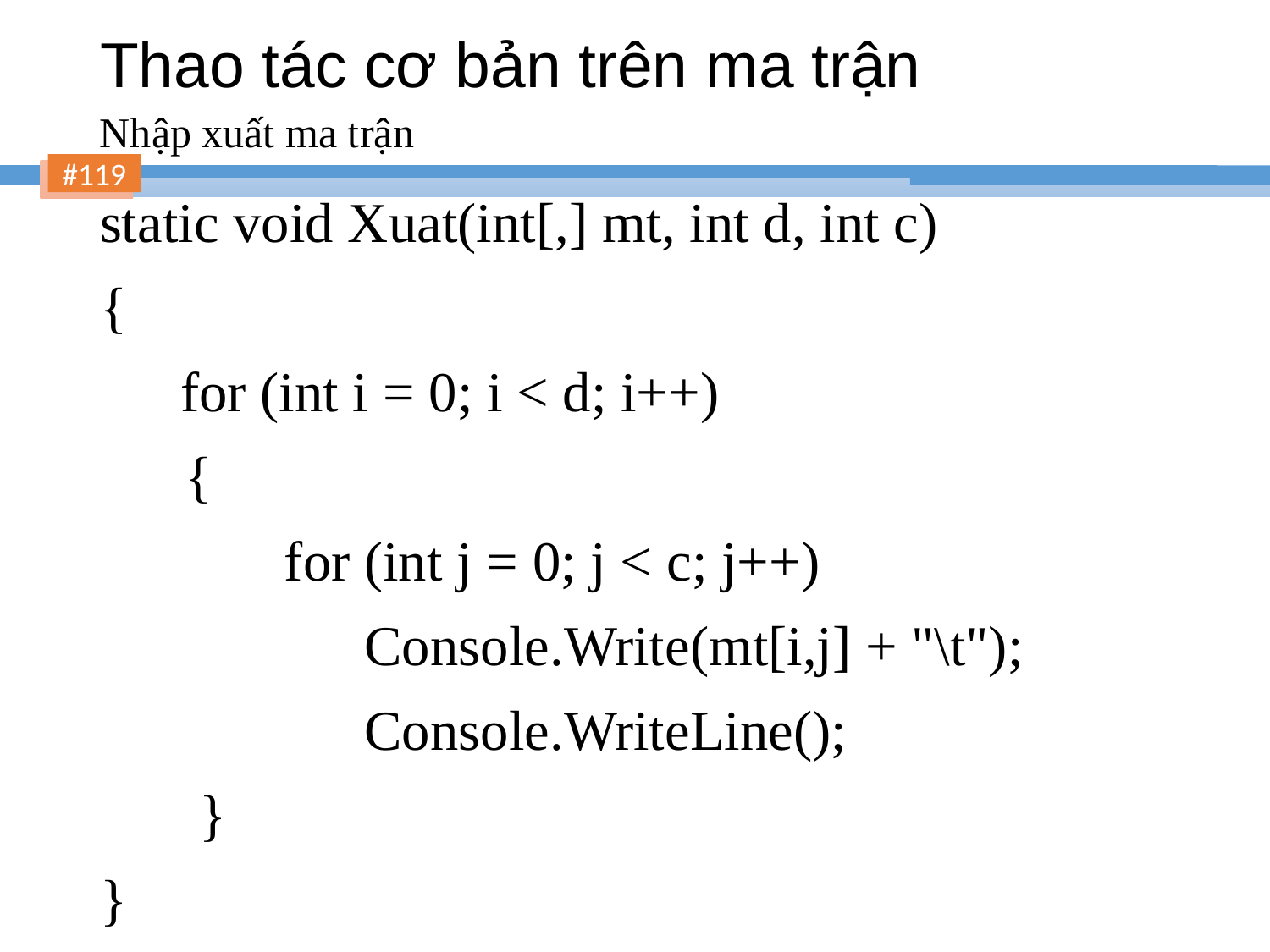

# Thao tác cơ bản trên ma trận
Nhập xuất ma trận
static void Xuat(int[,] mt, int d, int c)
{
	   for (int i = 0; i < d; i++)
      {
             for (int j = 0; j < c; j++)
       	       Console.Write(mt[i,j] + "\t");
		       Console.WriteLine();
       }
}

119